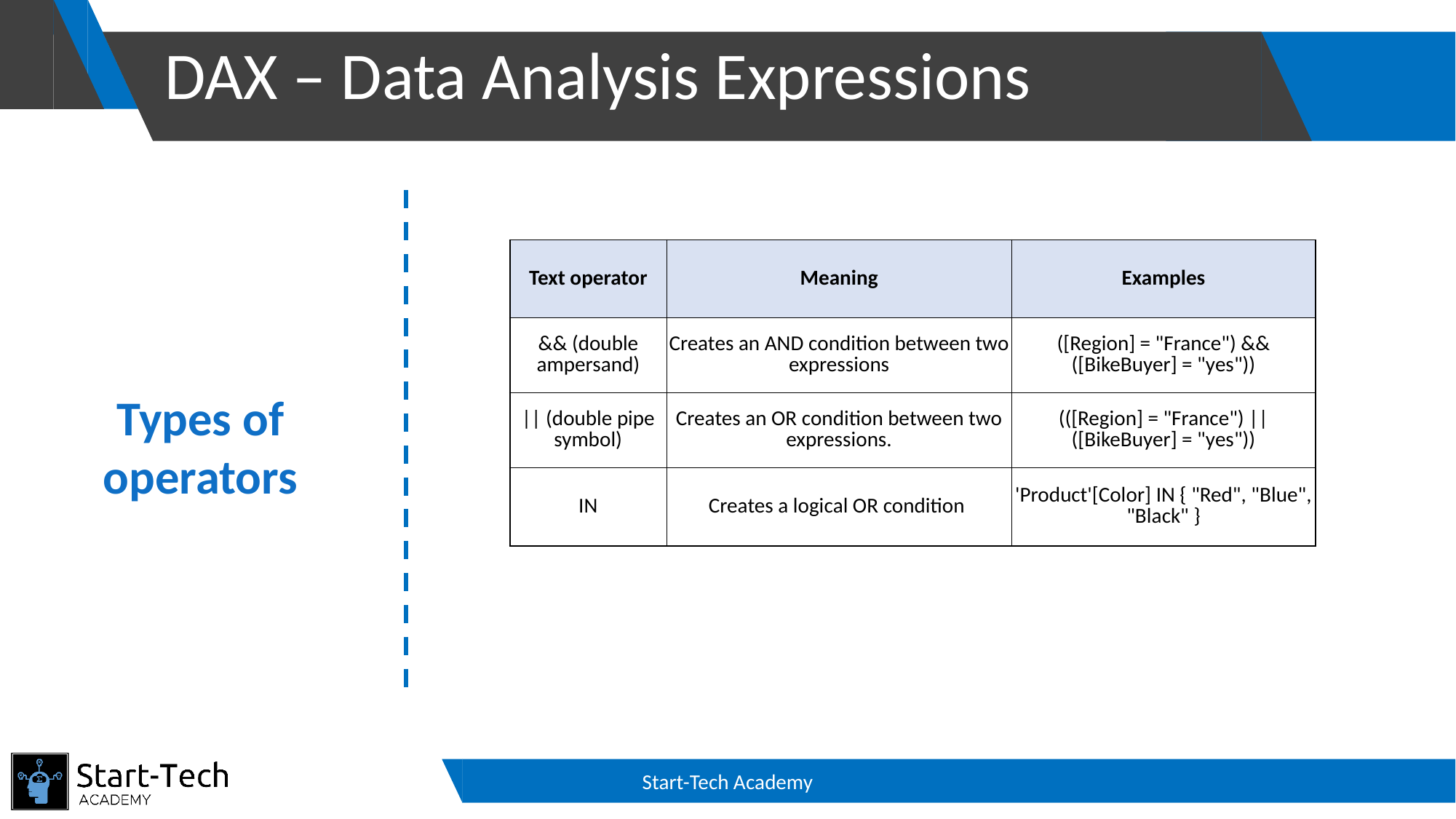

# DAX – Data Analysis Expressions
| Text operator | Meaning | Examples |
| --- | --- | --- |
| && (double ampersand) | Creates an AND condition between two expressions | ([Region] = "France") && ([BikeBuyer] = "yes")) |
| || (double pipe symbol) | Creates an OR condition between two expressions. | (([Region] = "France") || ([BikeBuyer] = "yes")) |
| IN | Creates a logical OR condition | 'Product'[Color] IN { "Red", "Blue", "Black" } |
Types of operators
Start-Tech Academy